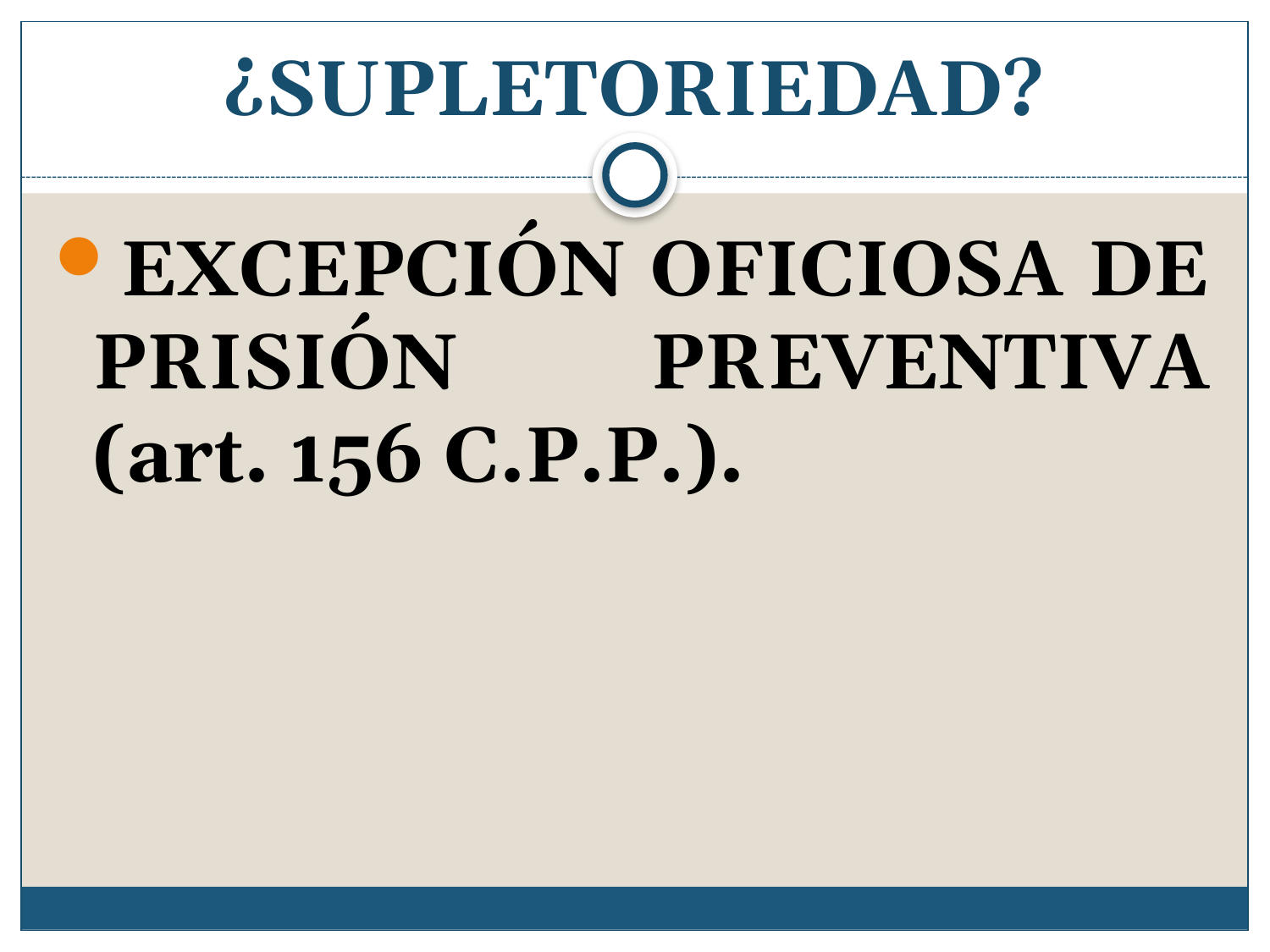

# ¿SUPLETORIEDAD?
EXCEPCIÓN OFICIOSA DE PRISIÓN PREVENTIVA (art. 156 C.P.P.).